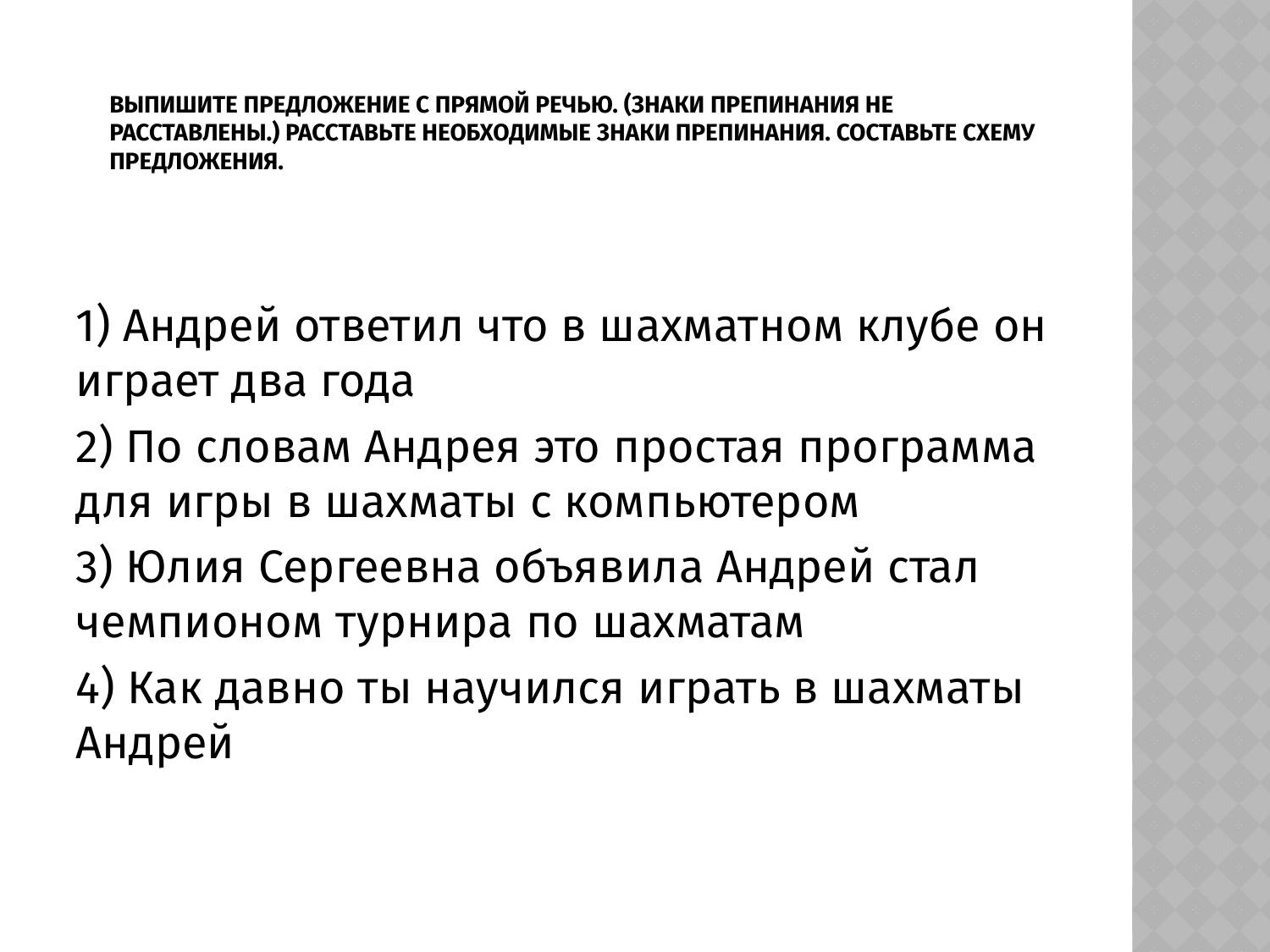

# Выпишите предложение с прямой речью. (Знаки препинания не расставлены.) Расставьте необходимые знаки препинания. Составьте схему предложения.

1)  Андрей ответил что в шахматном клубе он играет два года
2)  По словам Андрея это простая программа для игры в шахматы с компьютером
3)  Юлия Сергеевна объявила Андрей стал чемпионом турнира по шахматам
4)  Как давно ты научился играть в шахматы Андрей